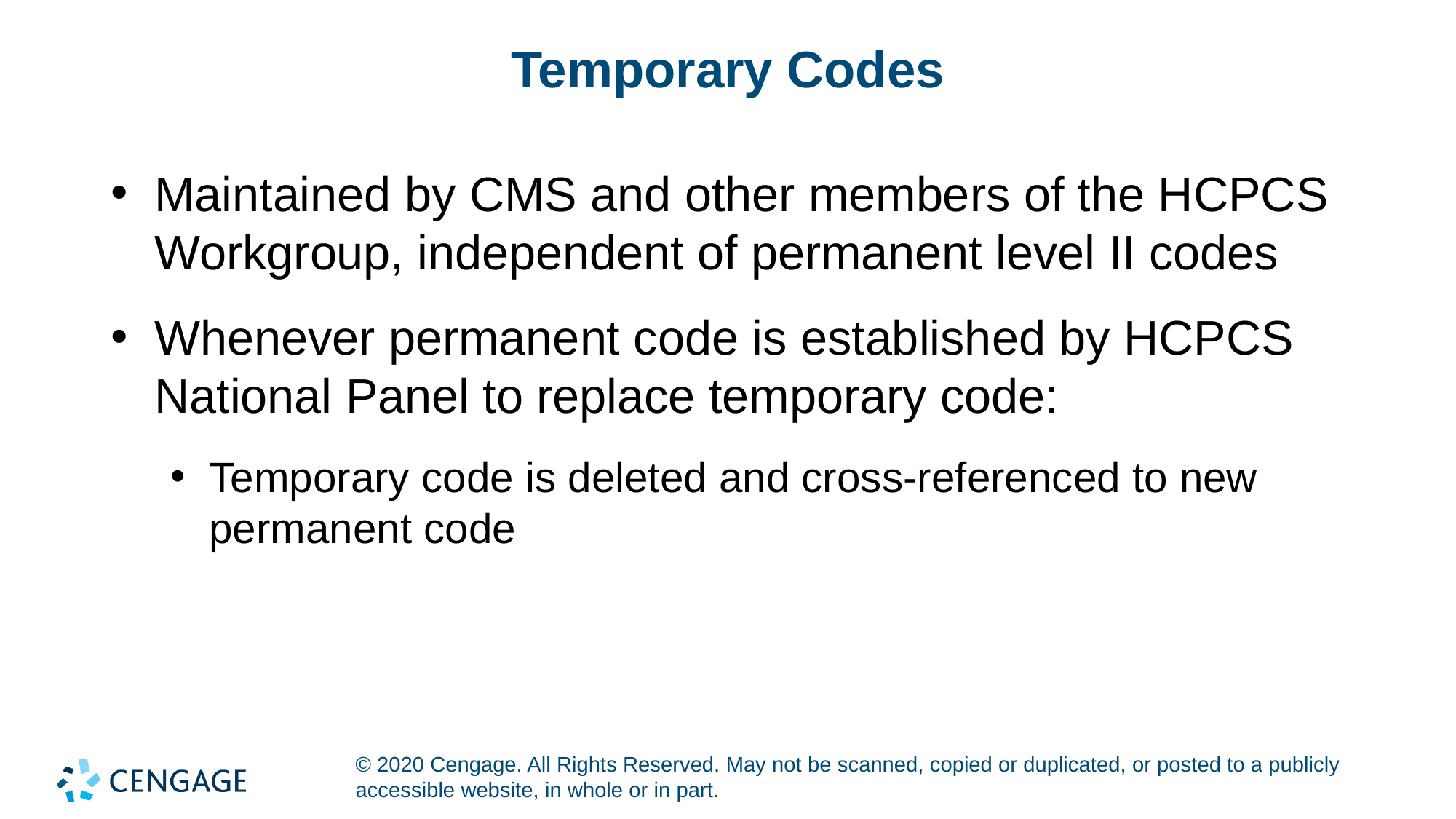

# Temporary Codes
Maintained by CMS and other members of the HCPCS Workgroup, independent of permanent level II codes
Whenever permanent code is established by HCPCS National Panel to replace temporary code:
Temporary code is deleted and cross-referenced to new permanent code